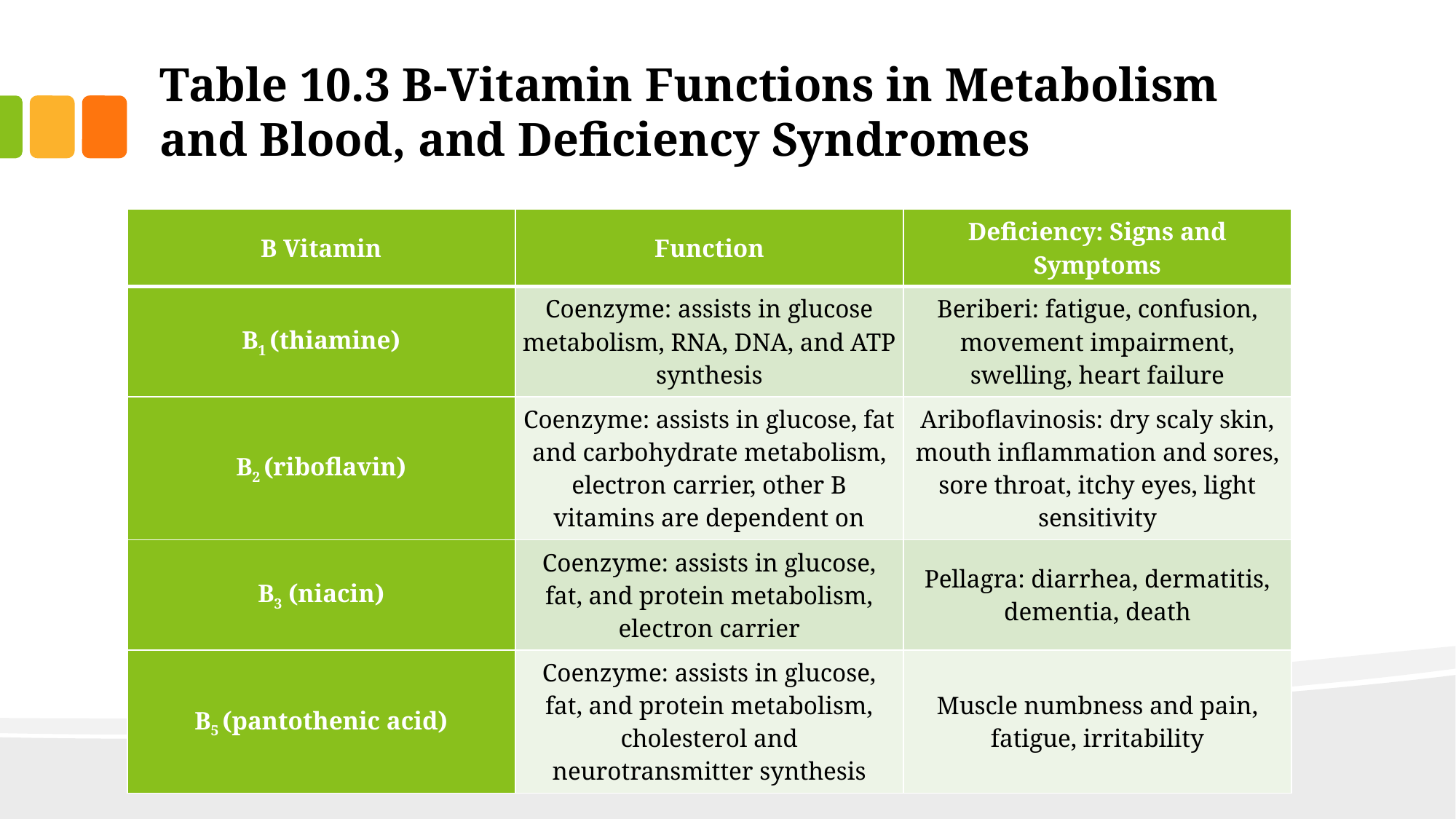

# Table 10.3 B-Vitamin Functions in Metabolism and Blood, and Deficiency Syndromes
| B Vitamin | Function | Deficiency: Signs and Symptoms |
| --- | --- | --- |
| B1 (thiamine) | Coenzyme: assists in glucose metabolism, RNA, DNA, and ATP synthesis | Beriberi: fatigue, confusion, movement impairment, swelling, heart failure |
| B2 (riboflavin) | Coenzyme: assists in glucose, fat and carbohydrate metabolism, electron carrier, other B vitamins are dependent on | Ariboflavinosis: dry scaly skin, mouth inflammation and sores, sore throat, itchy eyes, light sensitivity |
| B3 (niacin) | Coenzyme: assists in glucose, fat, and protein metabolism, electron carrier | Pellagra: diarrhea, dermatitis, dementia, death |
| B5 (pantothenic acid) | Coenzyme: assists in glucose, fat, and protein metabolism, cholesterol and neurotransmitter synthesis | Muscle numbness and pain, fatigue, irritability |